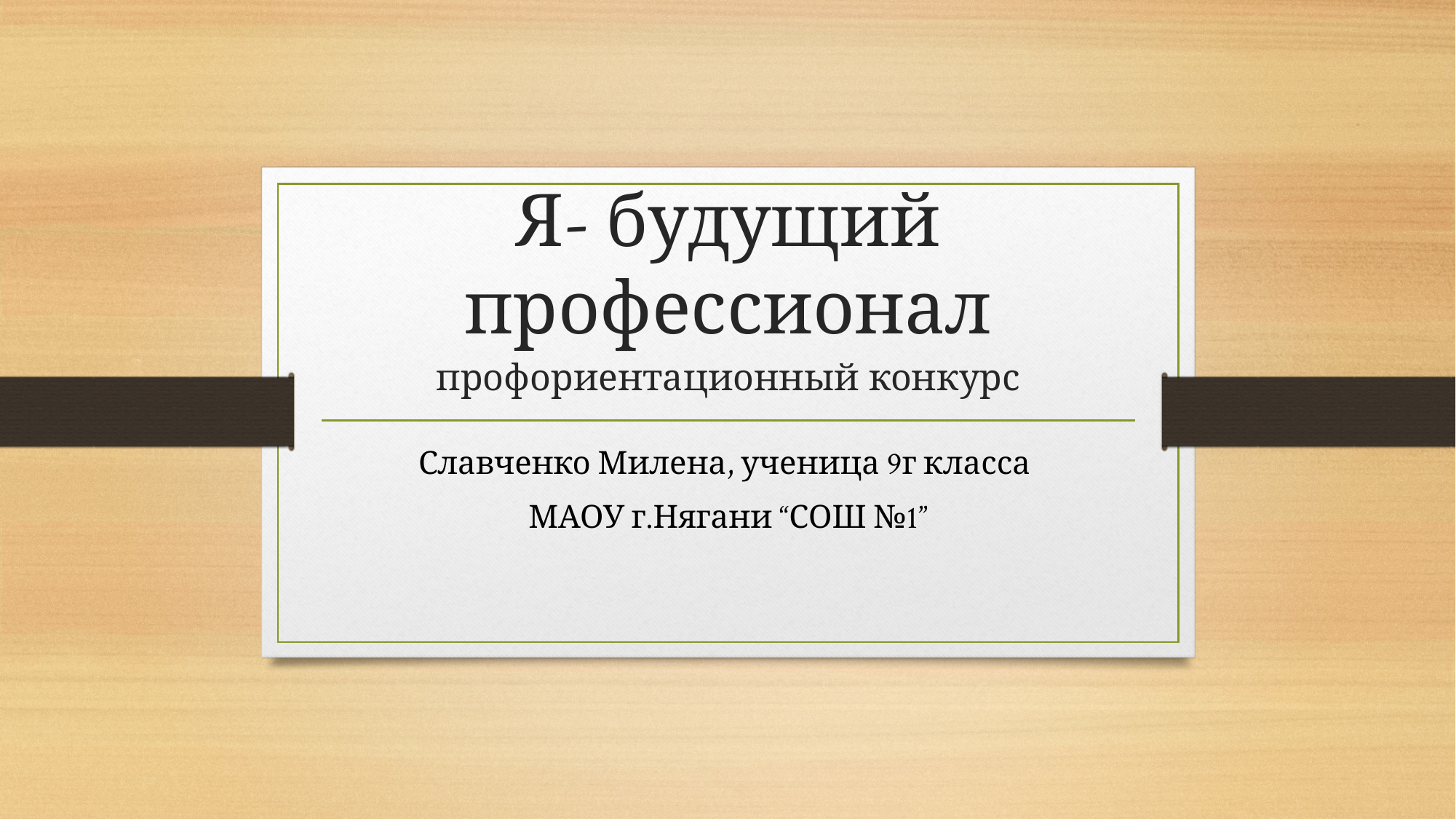

# Я- будущий профессионал профориентационный конкурс
Славченко Милена, ученица 9г класса
МАОУ г.Нягани “СОШ №1”